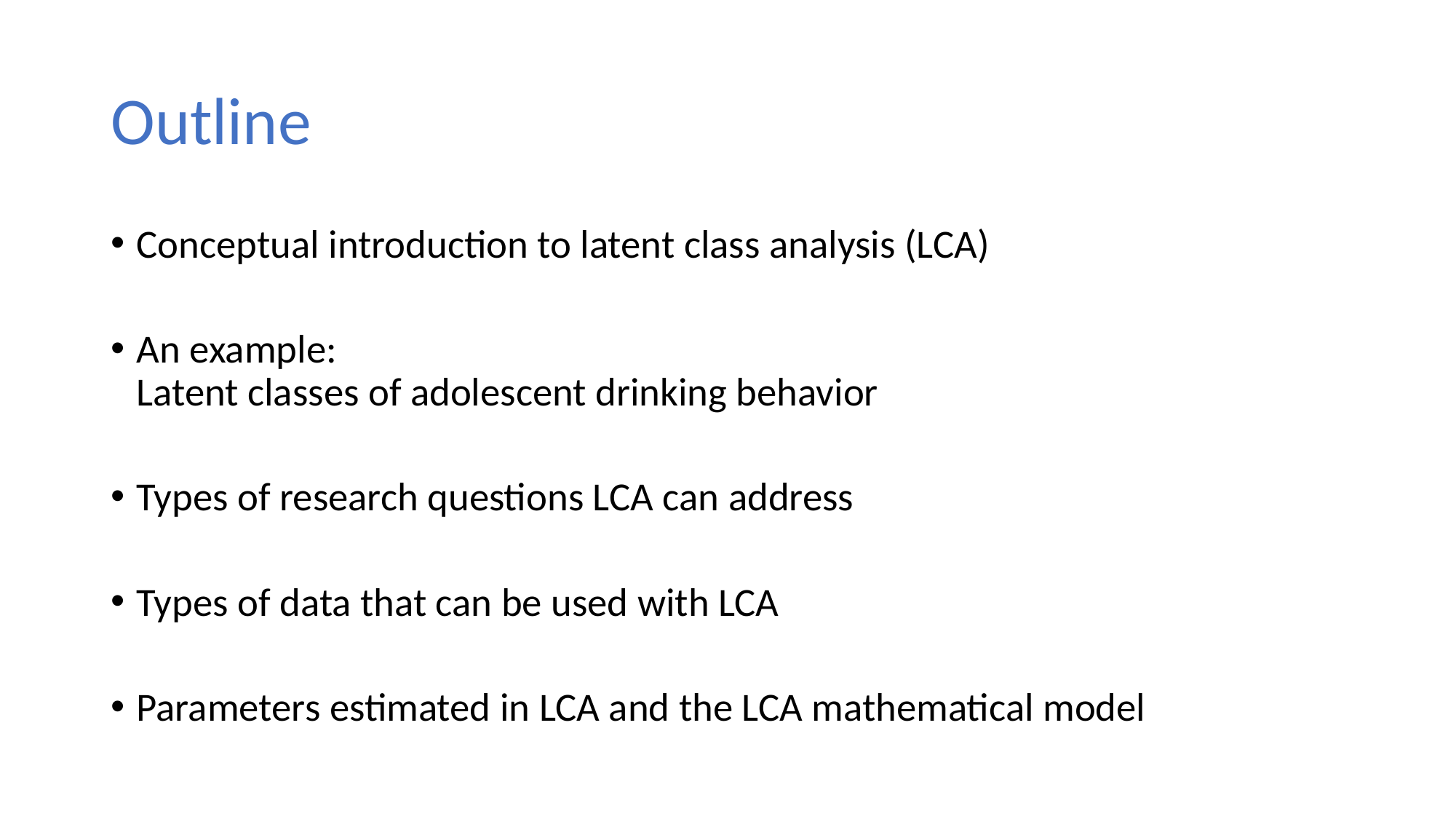

# Outline
Conceptual introduction to latent class analysis (LCA)

An example:
Latent classes of adolescent drinking behavior

Types of research questions LCA can address

Types of data that can be used with LCA

Parameters estimated in LCA and the LCA mathematical model